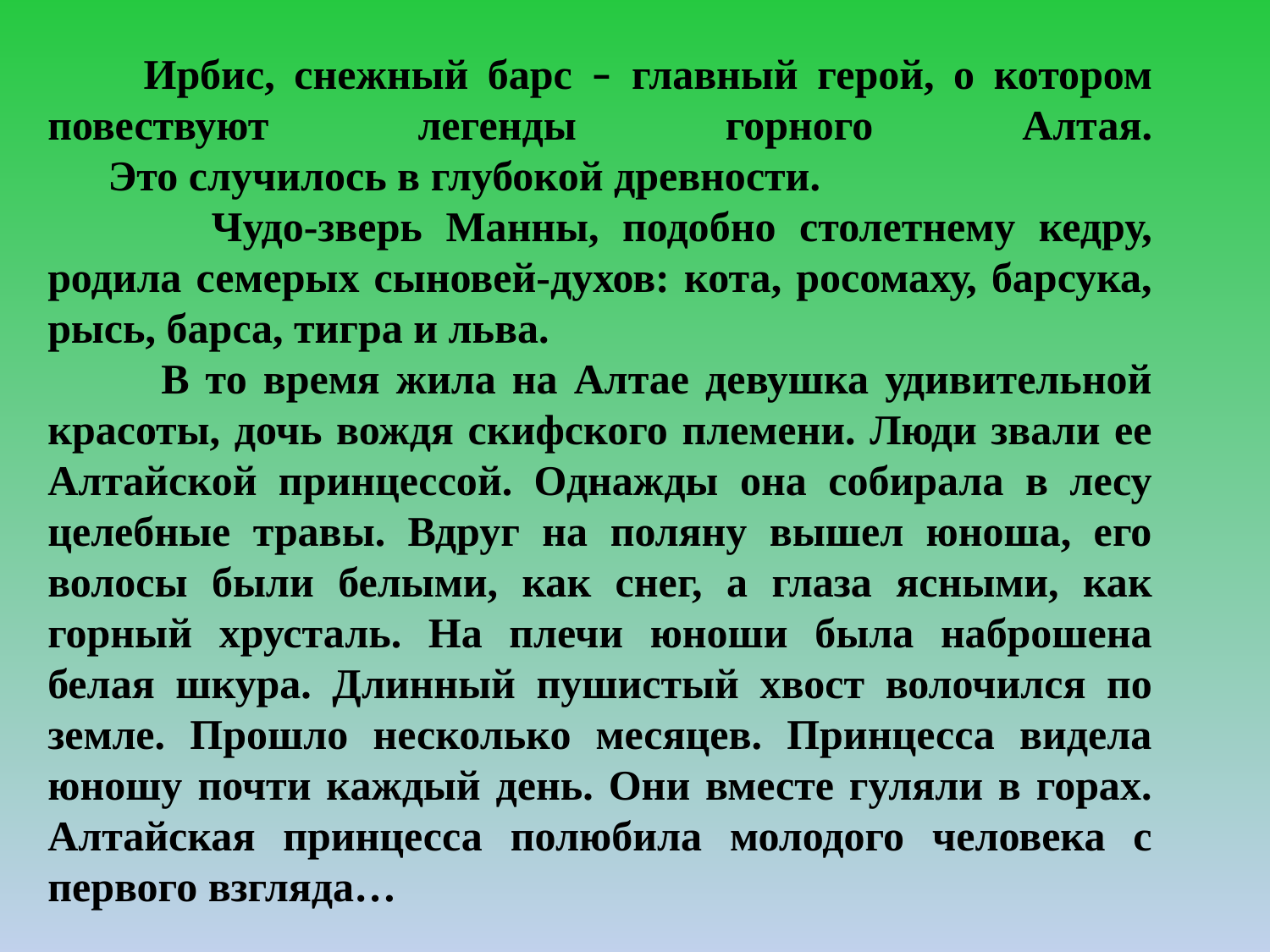

Ирбис, снежный барс – главный герой, о котором повествуют легенды горного Алтая.
      Это случилось в глубокой древности.
       Чудо-зверь Манны, подобно столетнему кедру, родила семерых сыновей-духов: кота, росомаху, барсука, рысь, барса, тигра и льва.
       В то время жила на Алтае девушка удивительной красоты, дочь вождя скифского племени. Люди звали ее Алтайской принцессой. Однажды она собирала в лесу целебные травы. Вдруг на поляну вышел юноша, его волосы были белыми, как снег, а глаза ясными, как горный хрусталь. На плечи юноши была наброшена белая шкура. Длинный пушистый хвост волочился по земле. Прошло несколько месяцев. Принцесса видела юношу почти каждый день. Они вместе гуляли в горах. Алтайская принцесса полюбила молодого человека с первого взгляда…